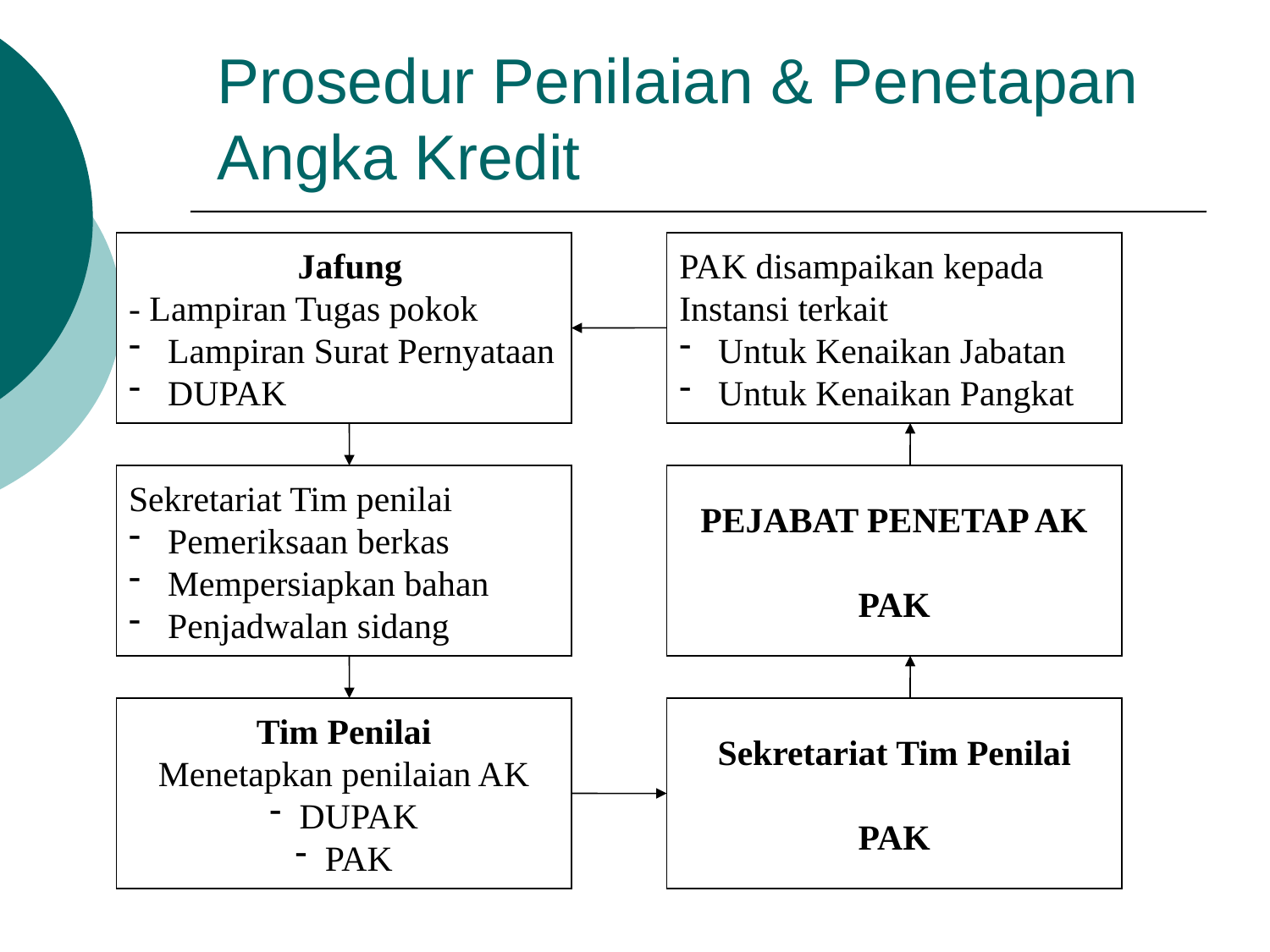

Prosedur Penilaian & Penetapan Angka Kredit
                     Jafung
- Lampiran Tugas pokok
 Lampiran Surat Pernyataan
 DUPAK
PAK disampaikan kepada
Instansi terkait
 Untuk Kenaikan Jabatan
 Untuk Kenaikan Pangkat

Sekretariat Tim penilai
 Pemeriksaan berkas
 Mempersiapkan bahan
 Penjadwalan sidang
PEJABAT PENETAP AK

PAK

Tim Penilai
Menetapkan penilaian AK
DUPAK
PAK
Sekretariat Tim Penilai

PAK